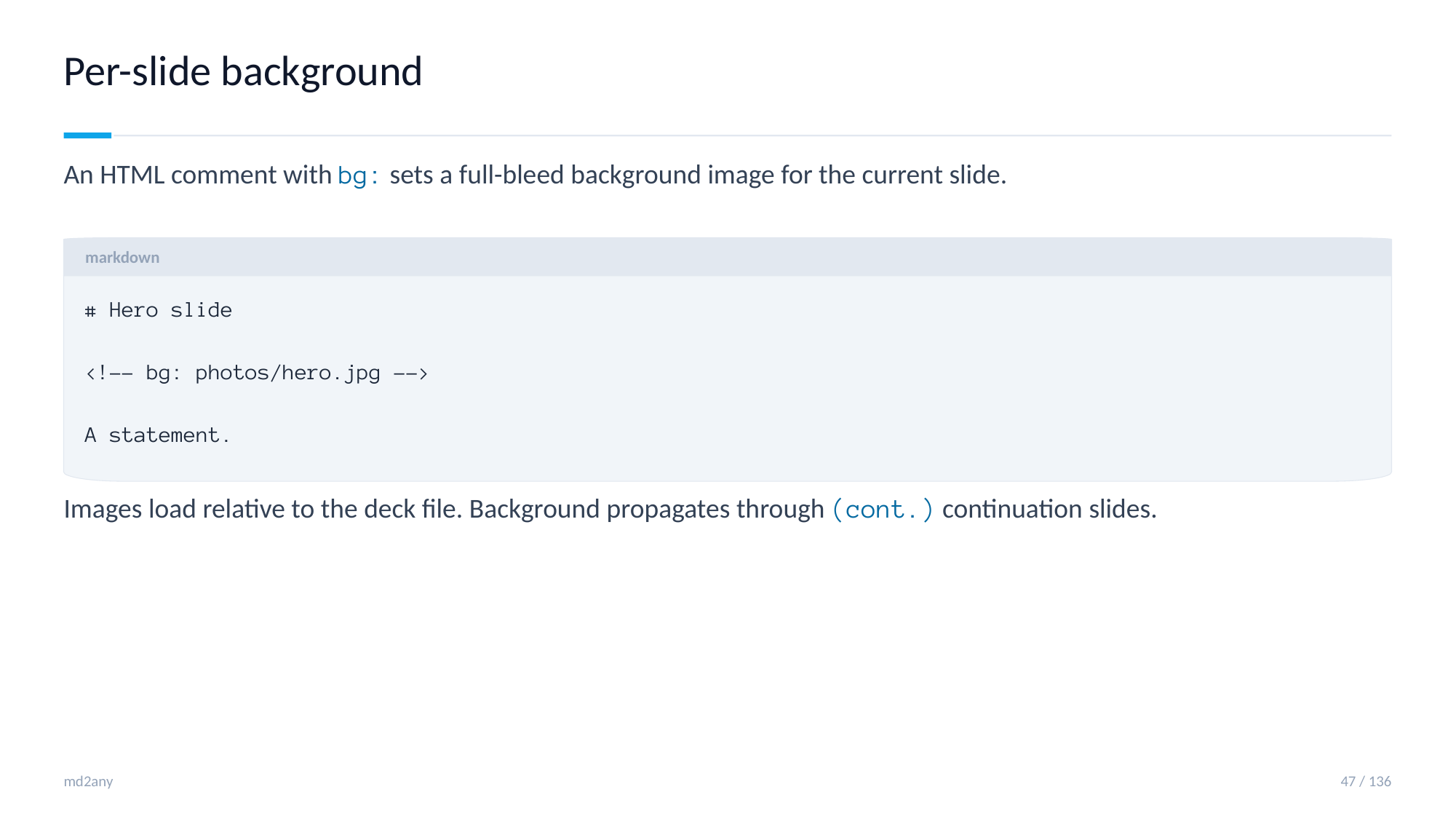

Per-slide background

An HTML comment with bg: sets a full-bleed background image for the current slide.
markdown
# Hero slide

<!-- bg: photos/hero.jpg -->

A statement.
Images load relative to the deck file. Background propagates through (cont.) continuation slides.
md2any
47 / 136